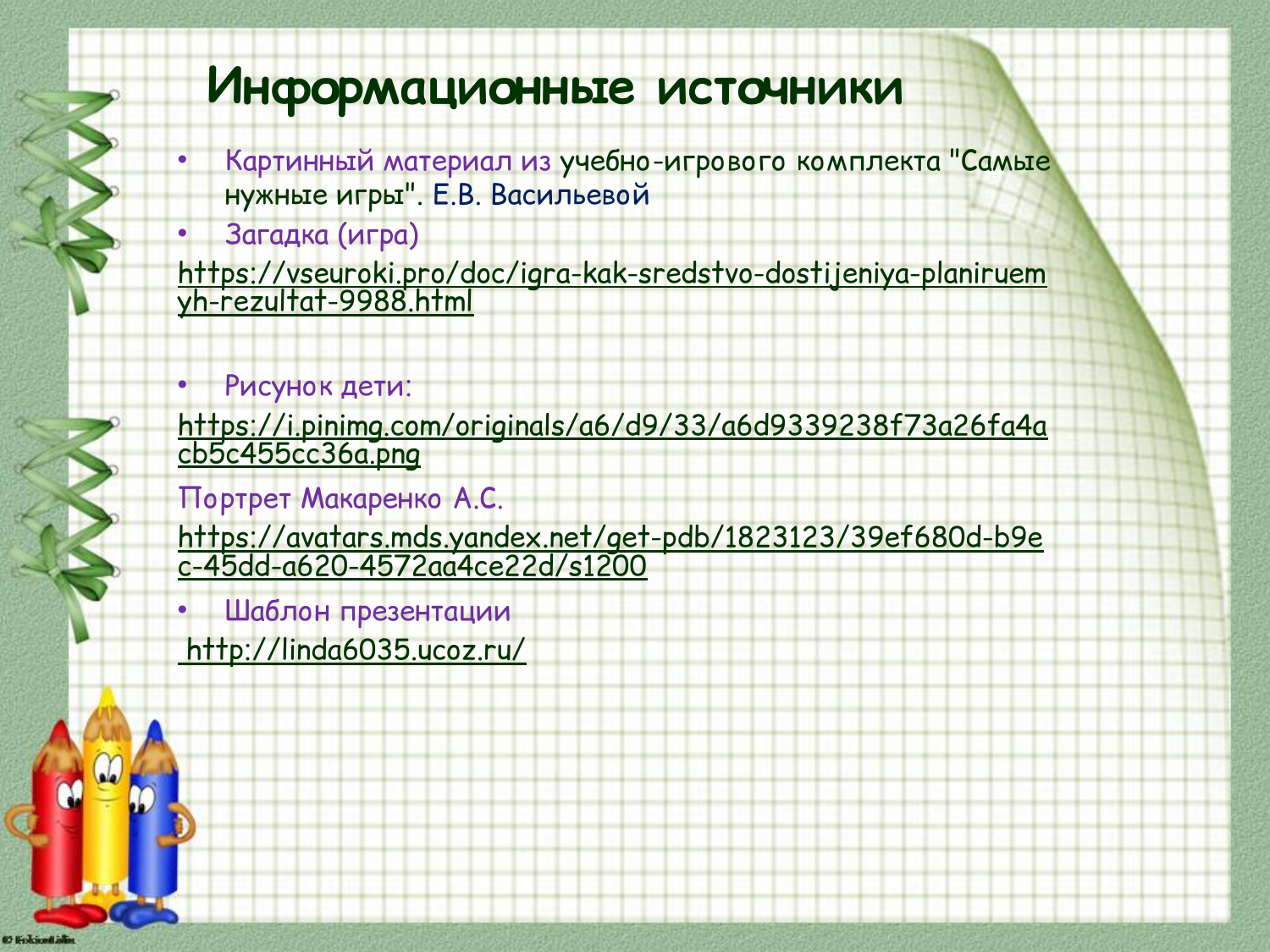

# Информационные источники
Картинный материал из учебно-игрового комплекта "Самые нужные игры". Е.В. Васильевой
Загадка (игра)
https://vseuroki.pro/doc/igra-kak-sredstvo-dostijeniya-planiruemyh-rezultat-9988.html

Рисунок дети:
https://i.pinimg.com/originals/a6/d9/33/a6d9339238f73a26fa4acb5c455cc36a.png
Портрет Макаренко А.С.
https://avatars.mds.yandex.net/get-pdb/1823123/39ef680d-b9ec-45dd-a620-4572aa4ce22d/s1200
Шаблон презентации
 http://linda6035.ucoz.ru/